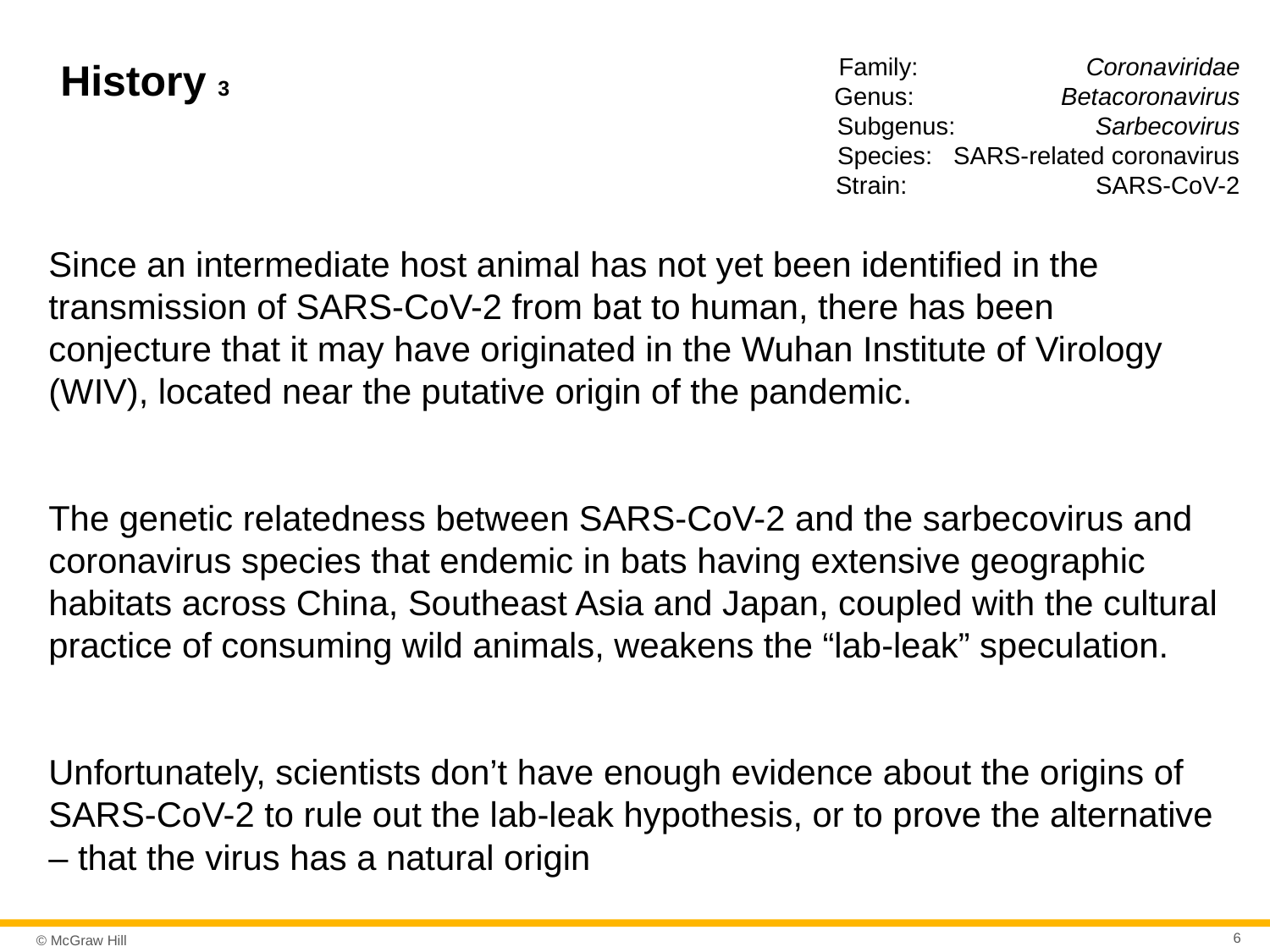

# History 3
Family:                        Coronaviridae
Genus:                     Betacoronavirus
Subgenus:                    Sarbecovirus
Species:   SARS-related coronavirus
Strain:                           SARS-CoV-2
Since an intermediate host animal has not yet been identified in the transmission of SARS-CoV-2 from bat to human, there has been conjecture that it may have originated in the Wuhan Institute of Virology (WIV), located near the putative origin of the pandemic.

The genetic relatedness between SARS-CoV-2 and the sarbecovirus and coronavirus species that endemic in bats having extensive geographic habitats across China, Southeast Asia and Japan, coupled with the cultural practice of consuming wild animals, weakens the “lab-leak” speculation.

Unfortunately, scientists don’t have enough evidence about the origins of SARS-CoV-2 to rule out the lab-leak hypothesis, or to prove the alternative – that the virus has a natural origin